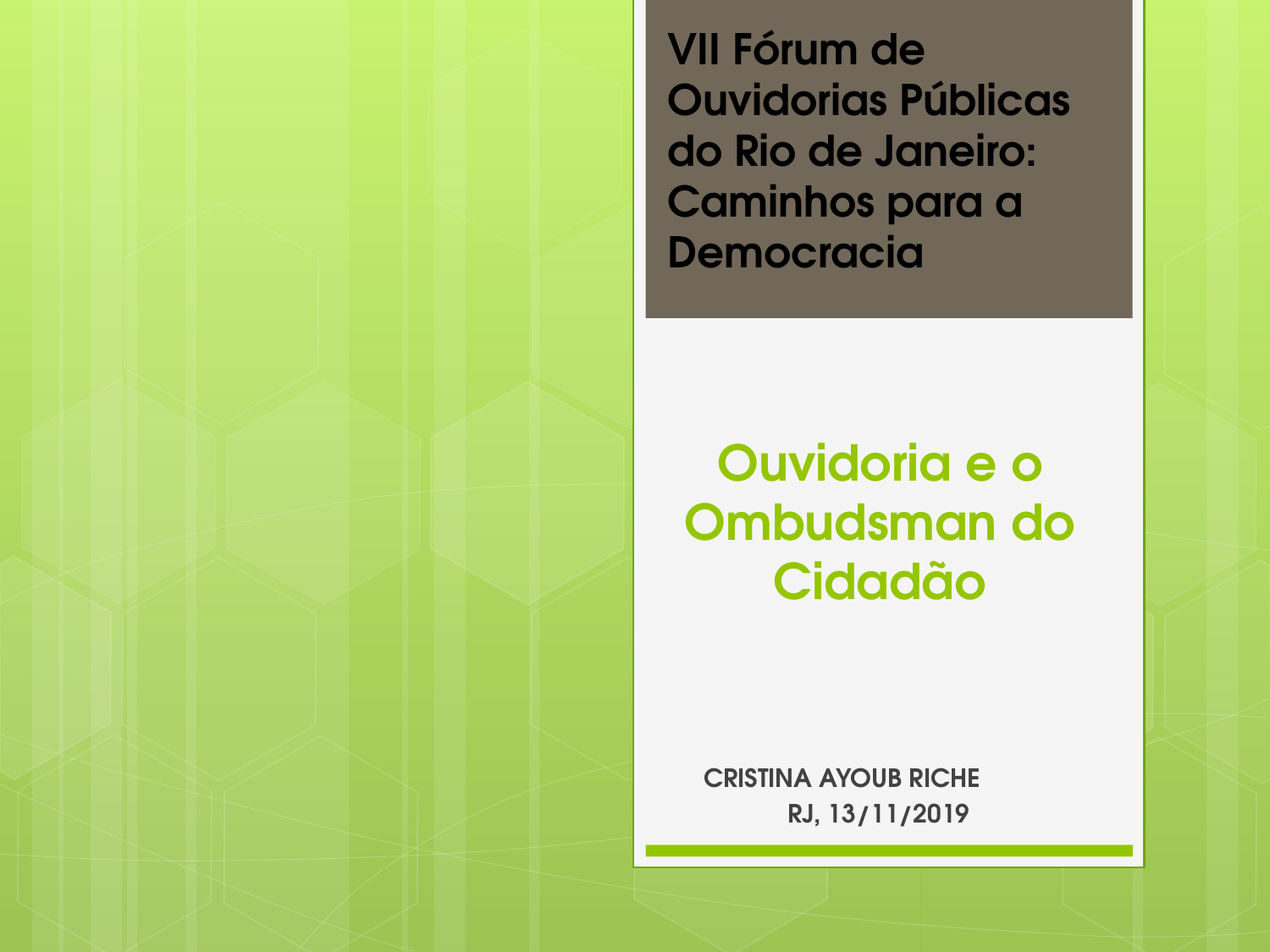

# Ouvidoria e o Ombudsman do Cidadão
VII Fórum de Ouvidorias Públicas do Rio de Janeiro: Caminhos para a Democracia
        CRISTINA AYOUB RICHE
                    RJ, 13/11/2019